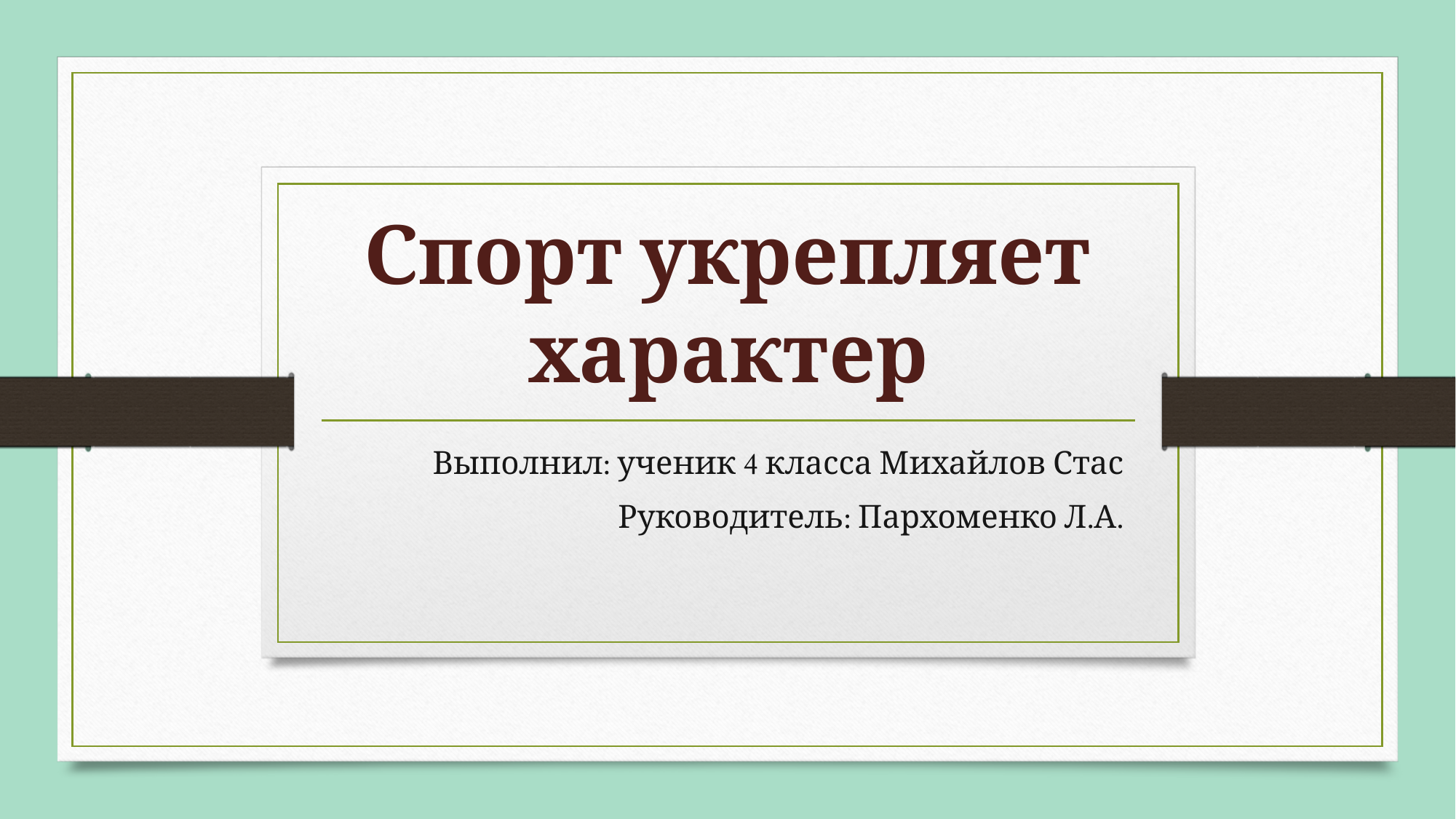

# Спорт укрепляет характер
Выполнил: ученик 4 класса Михайлов Стас
Руководитель: Пархоменко Л.А.